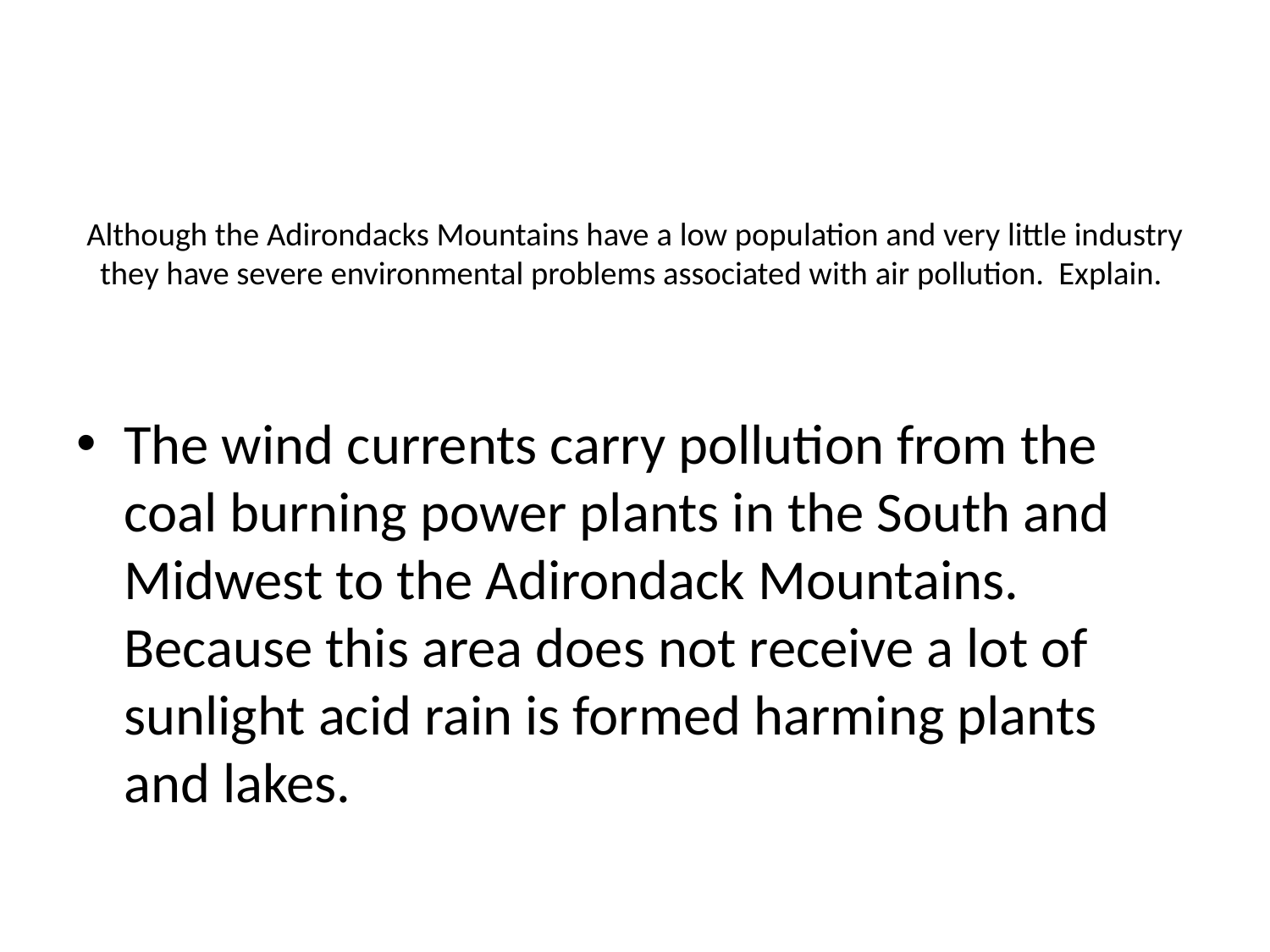

# Although the Adirondacks Mountains have a low population and very little industry they have severe environmental problems associated with air pollution.  Explain.
The wind currents carry pollution from the coal burning power plants in the South and Midwest to the Adirondack Mountains.  Because this area does not receive a lot of sunlight acid rain is formed harming plants and lakes.